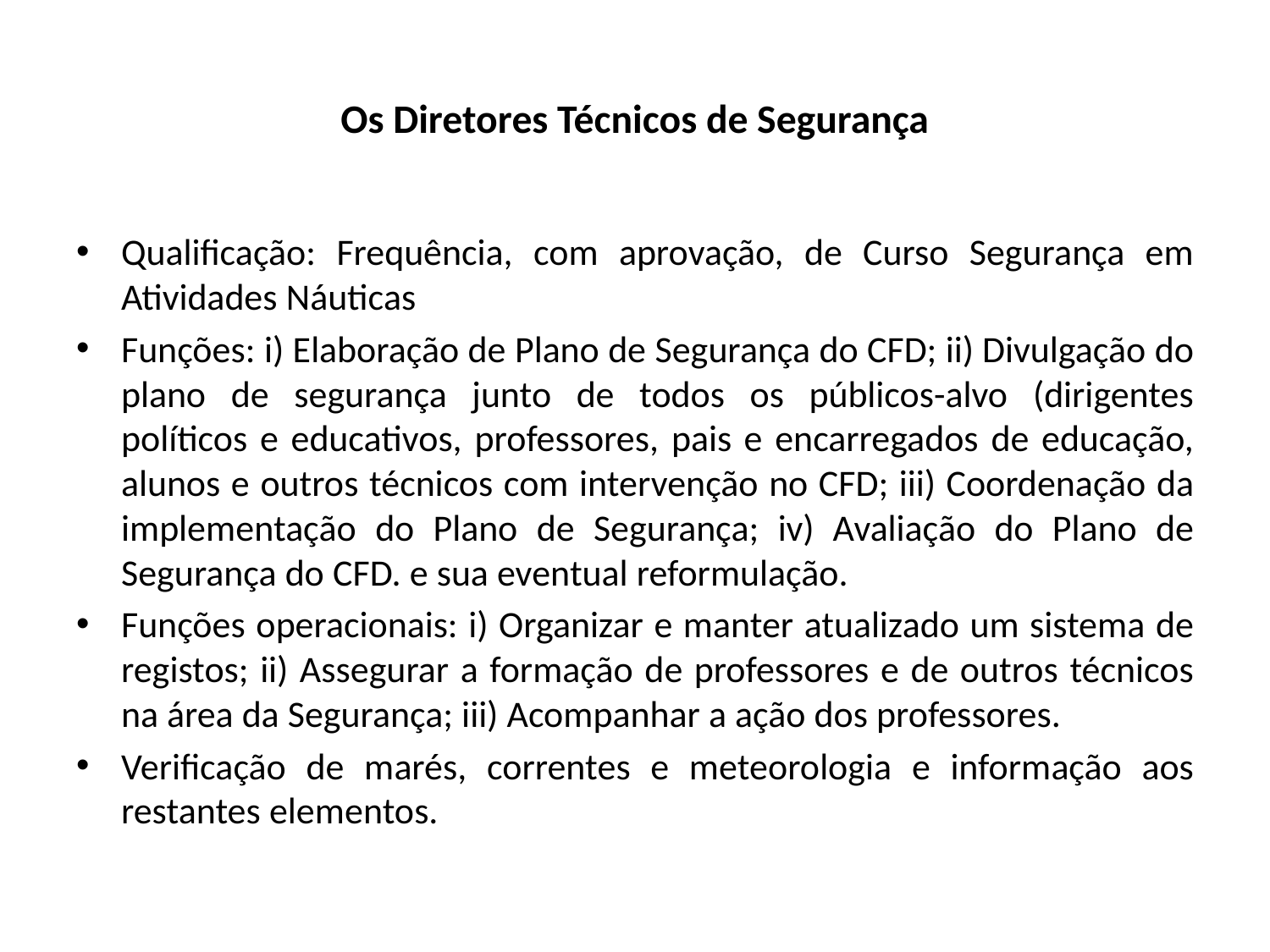

# Os Diretores Técnicos de Segurança
Qualificação: Frequência, com aprovação, de Curso Segurança em Atividades Náuticas
Funções: i) Elaboração de Plano de Segurança do CFD; ii) Divulgação do plano de segurança junto de todos os públicos-alvo (dirigentes políticos e educativos, professores, pais e encarregados de educação, alunos e outros técnicos com intervenção no CFD; iii) Coordenação da implementação do Plano de Segurança; iv) Avaliação do Plano de Segurança do CFD. e sua eventual reformulação.
Funções operacionais: i) Organizar e manter atualizado um sistema de registos; ii) Assegurar a formação de professores e de outros técnicos na área da Segurança; iii) Acompanhar a ação dos professores.
Verificação de marés, correntes e meteorologia e informação aos restantes elementos.